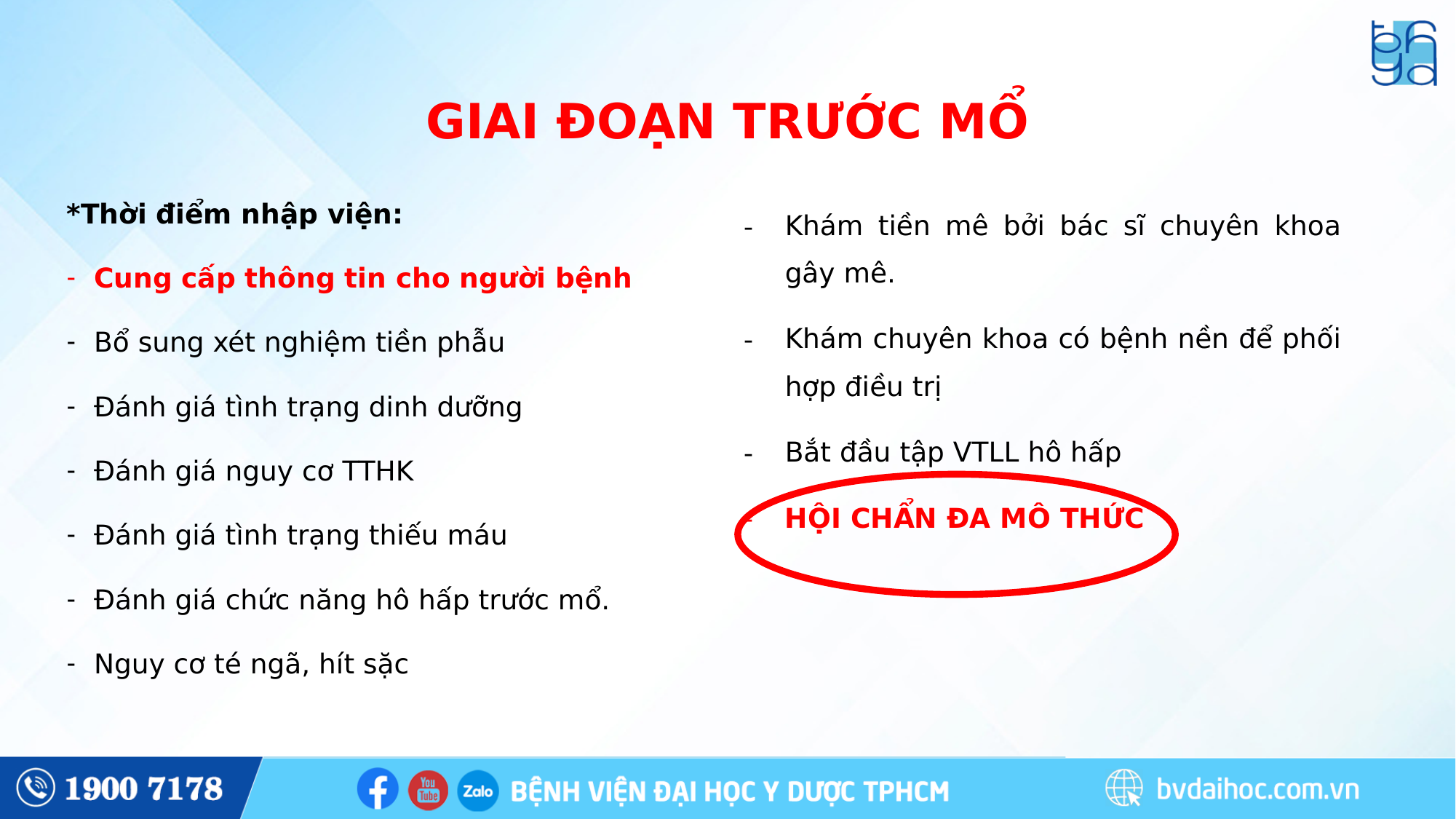

# GIAI ĐOẠN TRƯỚC MỔ
*Thời điểm nhập viện:
Cung cấp thông tin cho người bệnh
Bổ sung xét nghiệm tiền phẫu
Đánh giá tình trạng dinh dưỡng
Đánh giá nguy cơ TTHK
Đánh giá tình trạng thiếu máu
Đánh giá chức năng hô hấp trước mổ.
Nguy cơ té ngã, hít sặc

| Khám tiền mê bởi bác sĩ chuyên khoa gây mê. Khám chuyên khoa có bệnh nền để phối hợp điều trị Bắt đầu tập VTLL hô hấp HỘI CHẨN ĐA MÔ THỨC |
| --- |